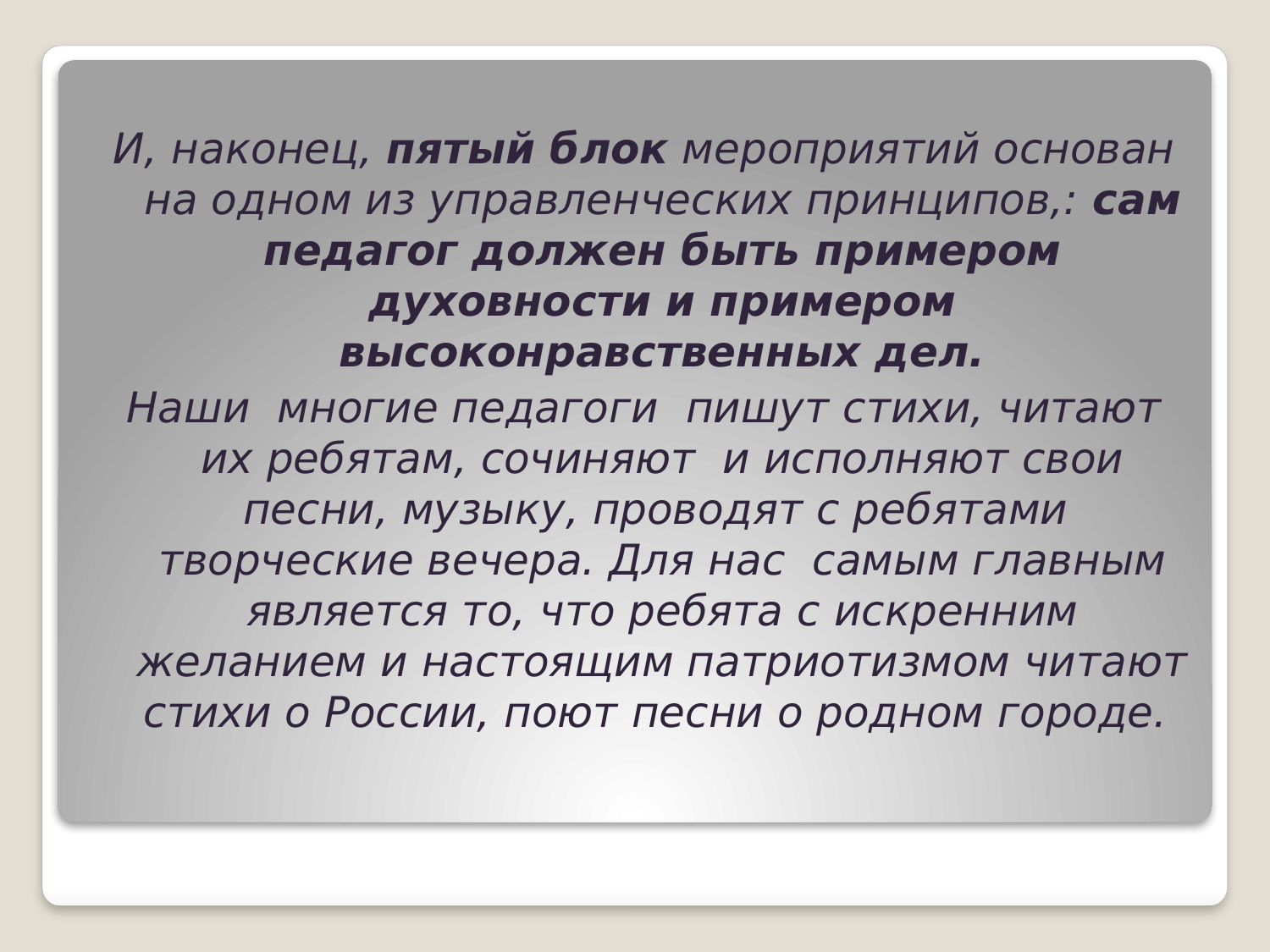

И, наконец, пятый блок мероприятий основан на одном из управленческих принципов,: сам педагог должен быть примером духовности и примером высоконравственных дел.
Наши  многие педагоги  пишут стихи, читают их ребятам, сочиняют  и исполняют свои песни, музыку, проводят с ребятами  творческие вечера. Для нас  самым главным является то, что ребята с искренним желанием и настоящим патриотизмом читают стихи о России, поют песни о родном городе.